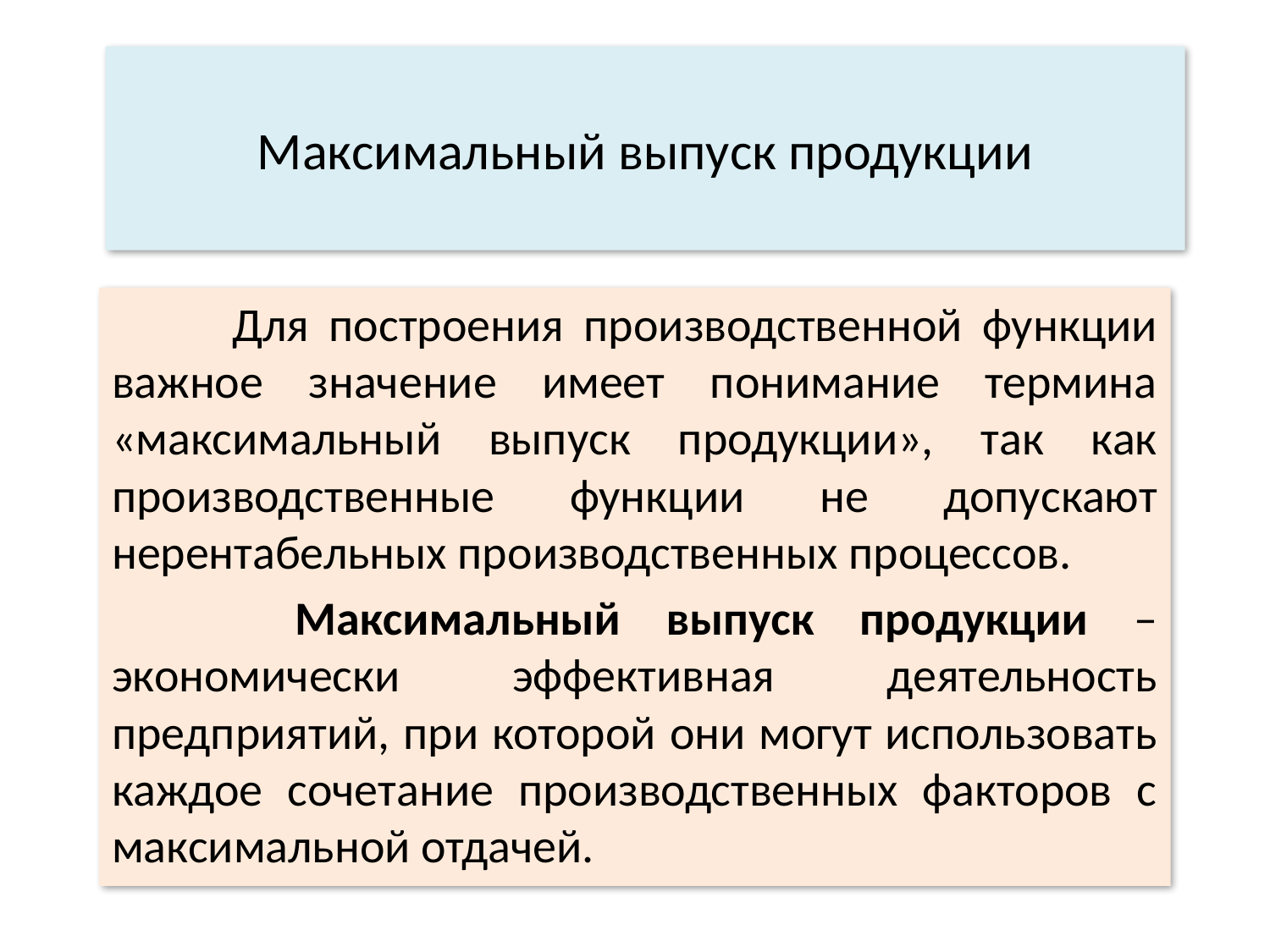

# Максимальный выпуск продукции
      Для построения производственной функции важное значение имеет понимание термина «максимальный выпуск продукции», так как производственные функции не допускают нерентабельных производственных процессов.
    Максимальный выпуск продукции – экономически эффективная деятельность предприятий, при которой они могут использовать каждое сочетание производственных факторов с максимальной отдачей.